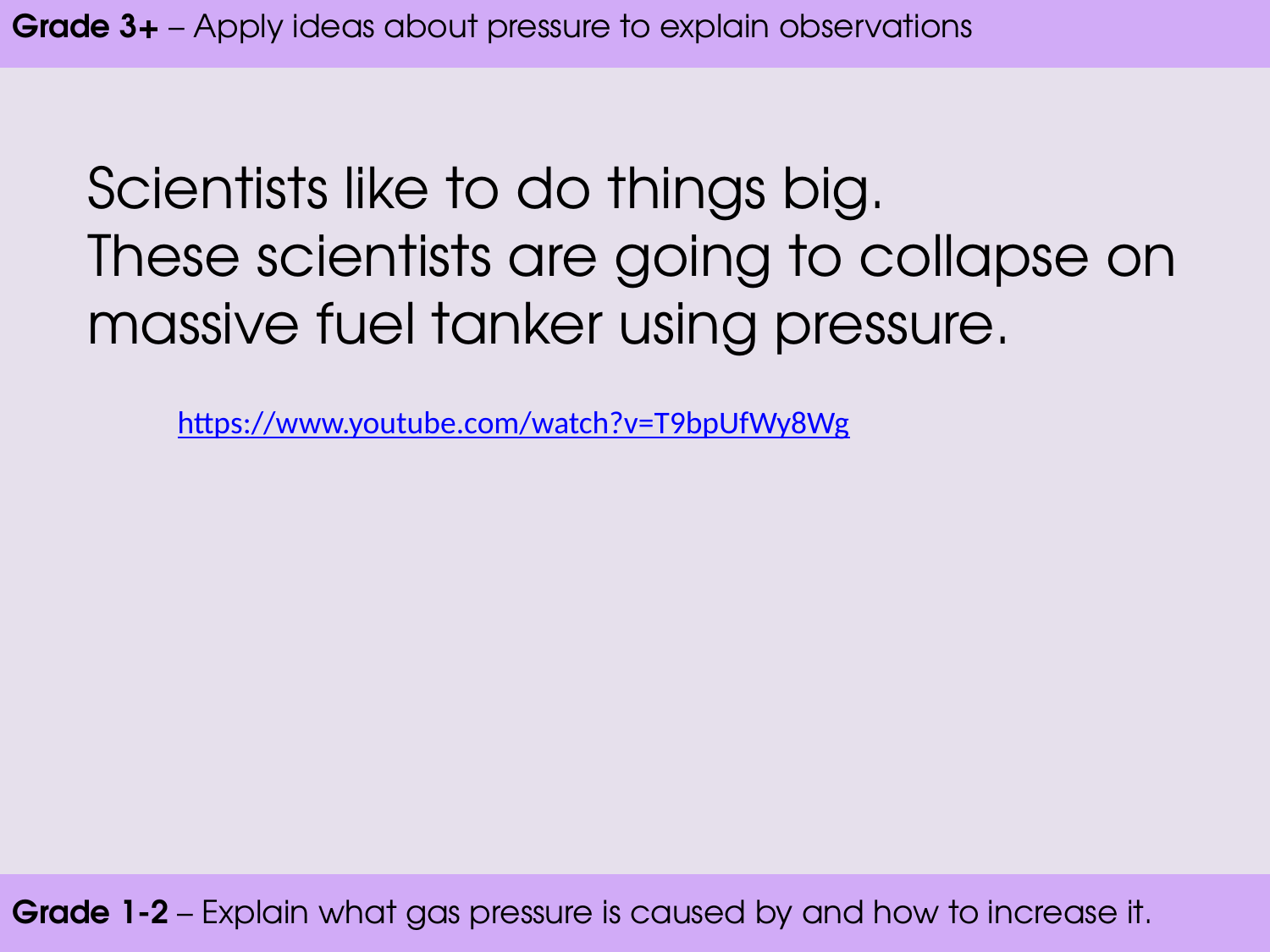

ASPIRE – Apply ideas about pressure to explain observations

CHALLENGE – Explain what gas pressure is caused by and how to increase it.

Grade 3+ – Apply ideas about pressure to explain observations

Grade 1-2 – Explain what gas pressure is caused by and how to increase it.

Scientists like to do things big.
These scientists are going to collapse on massive fuel tanker using pressure.
https://www.youtube.com/watch?v=T9bpUfWy8Wg